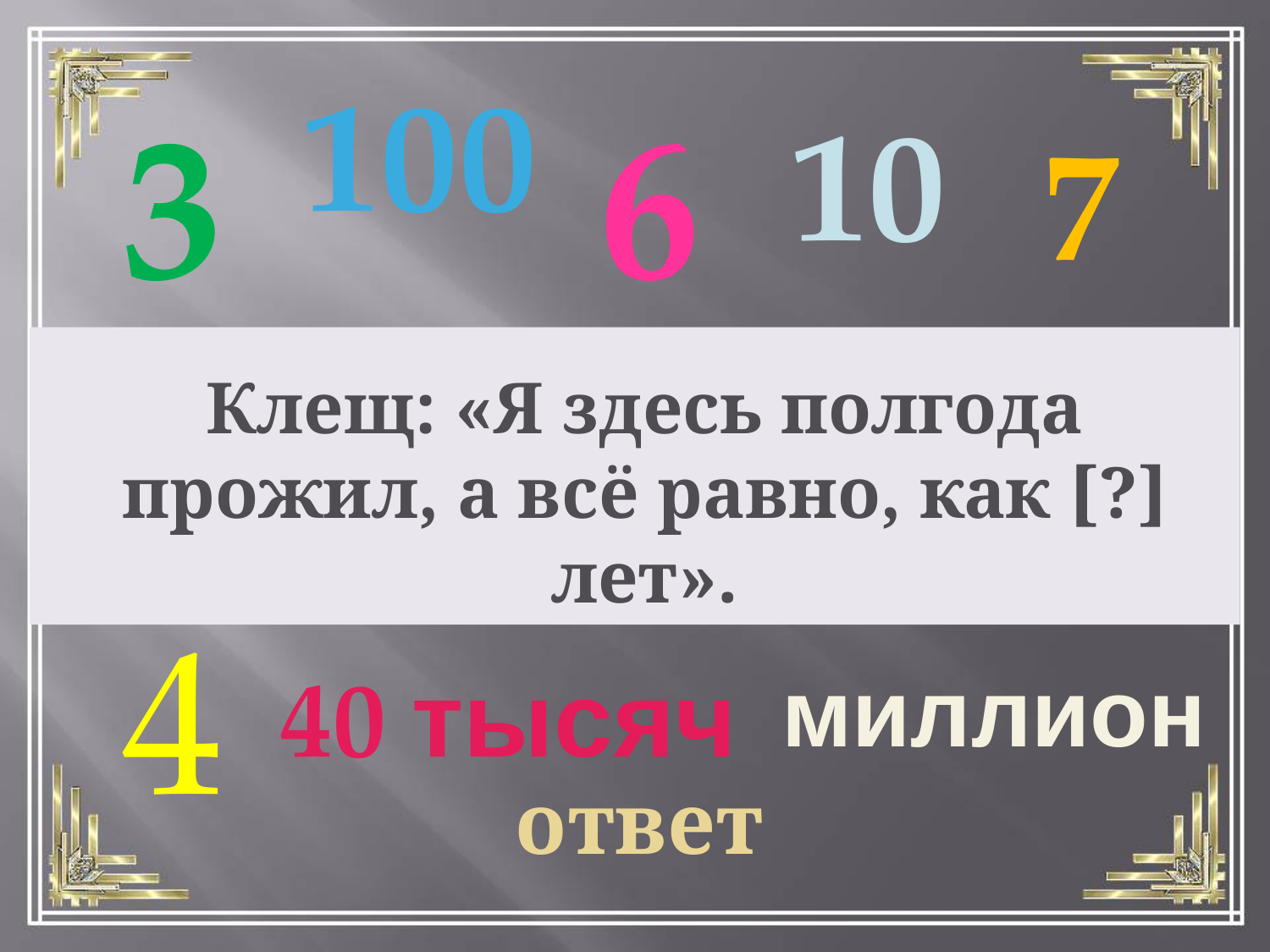

100
3
6
10
7

Клещ: «Я здесь полгода прожил, а всё равно, как [?] лет».
4
  миллион
40 тысяч
ответ